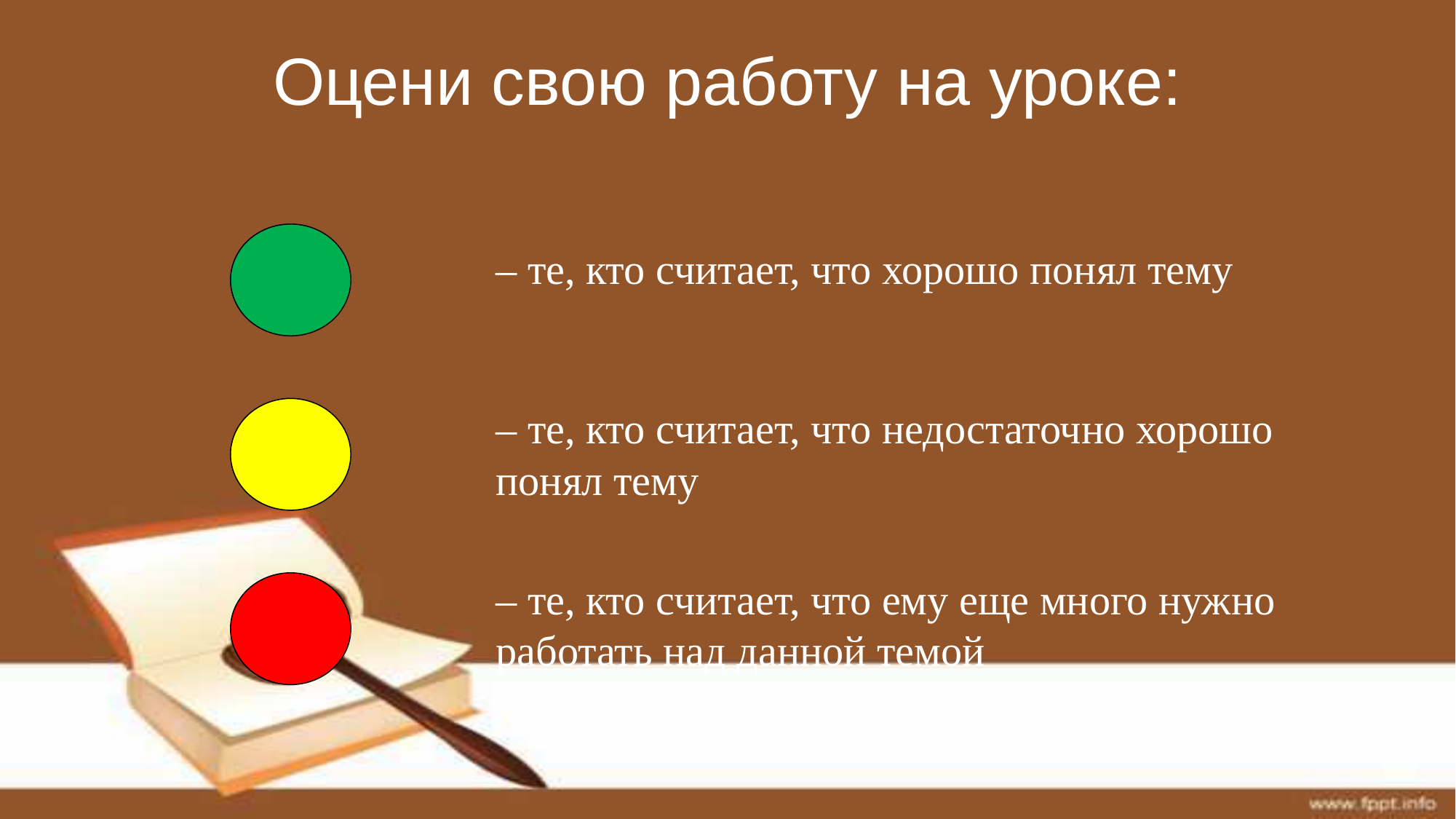

Оцени свою работу на уроке:

– те, кто считает, что хорошо понял тему
– те, кто считает, что недостаточно хорошо понял тему

– те, кто считает, что ему еще много нужно работать над данной темой